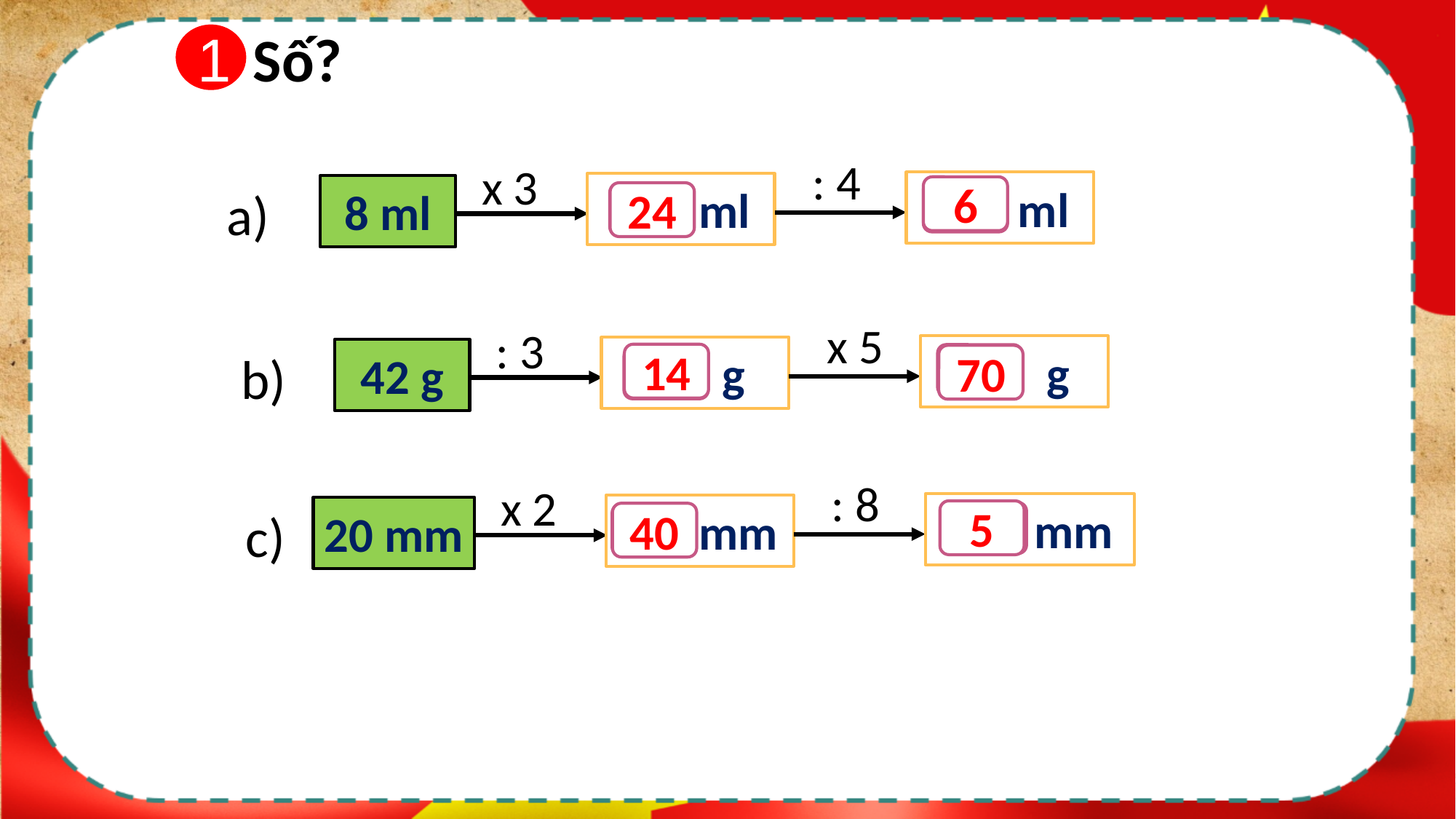

Số?
1
: 4
x 3
        ml
        ml
a)
8 ml
?
?
6
24
x 5
: 3
        g
       g
b)
42 g
?
?
14
70
: 8
x 2
        mm
       mm
c)
20 mm
?
?
5
40